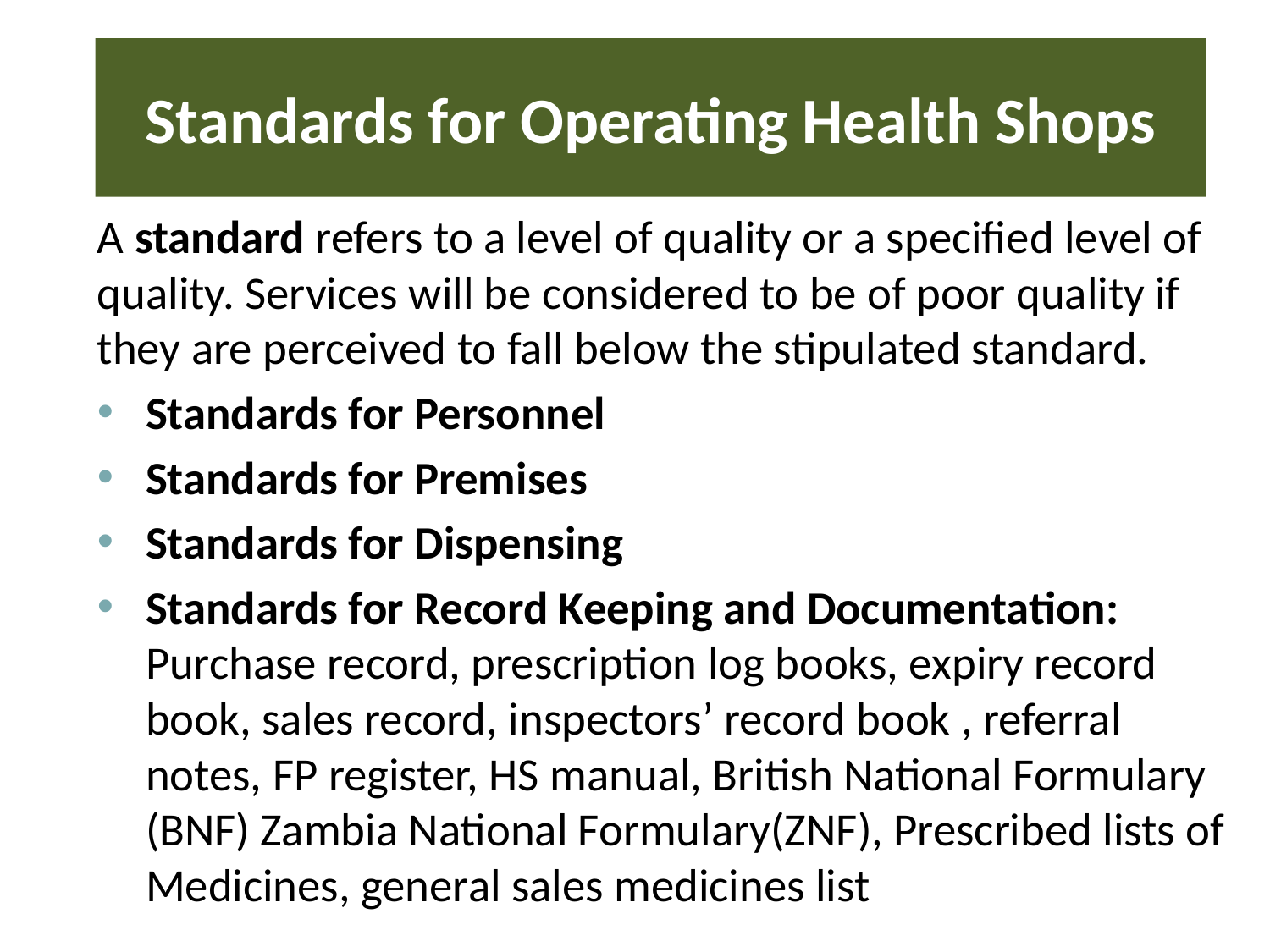

# Standards for Operating Health Shops
A standard refers to a level of quality or a specified level of quality. Services will be considered to be of poor quality if they are perceived to fall below the stipulated standard.
Standards for Personnel
Standards for Premises
Standards for Dispensing
Standards for Record Keeping and Documentation: Purchase record, prescription log books, expiry record book, sales record, inspectors’ record book , referral notes, FP register, HS manual, British National Formulary (BNF) Zambia National Formulary(ZNF), Prescribed lists of Medicines, general sales medicines list